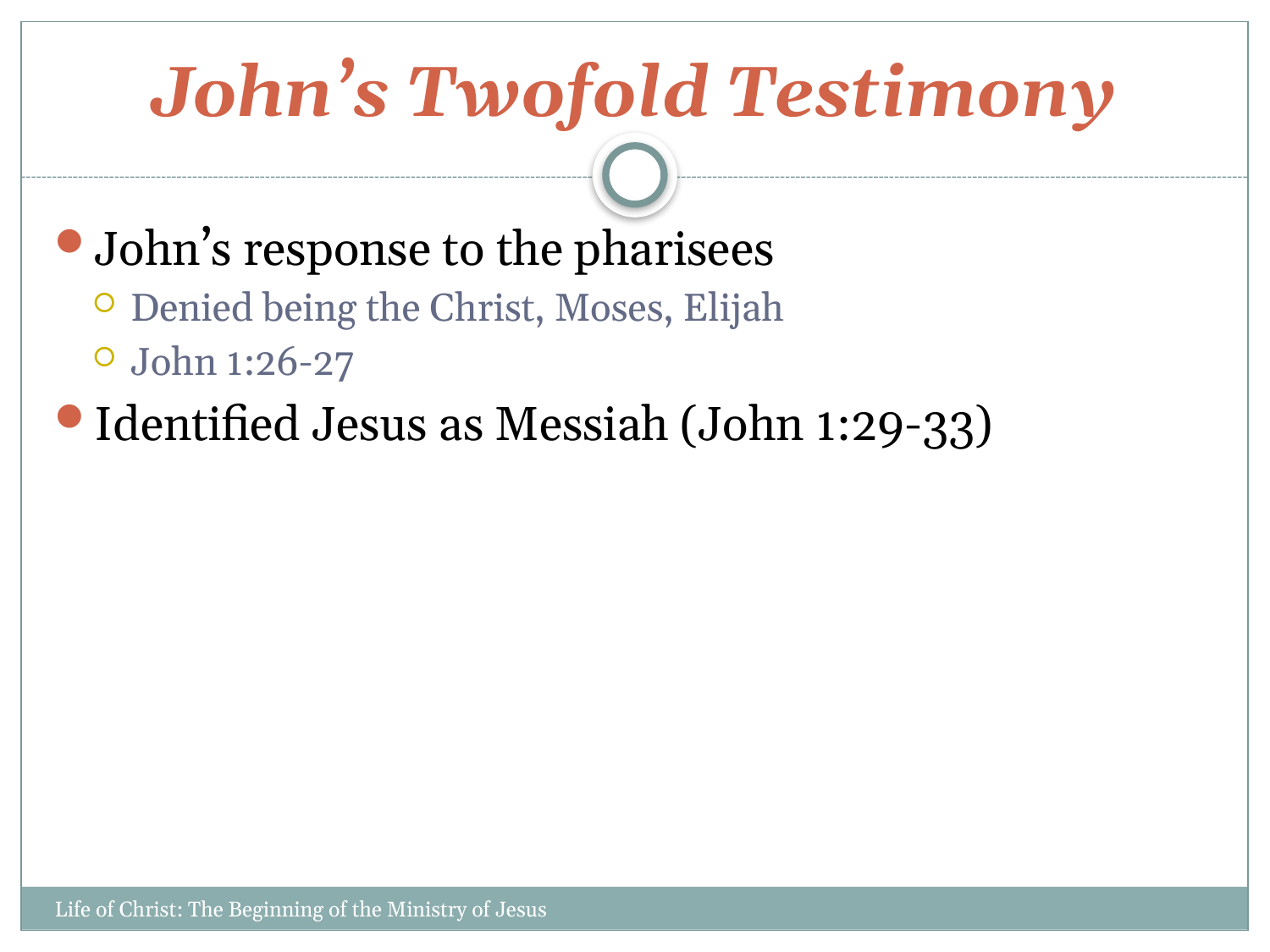

# John’s Twofold Testimony
John’s response to the pharisees
Denied being the Christ, Moses, Elijah
John 1:26-27
Identified Jesus as Messiah (John 1:29-33)

Life of Christ: The Beginning of the Ministry of Jesus